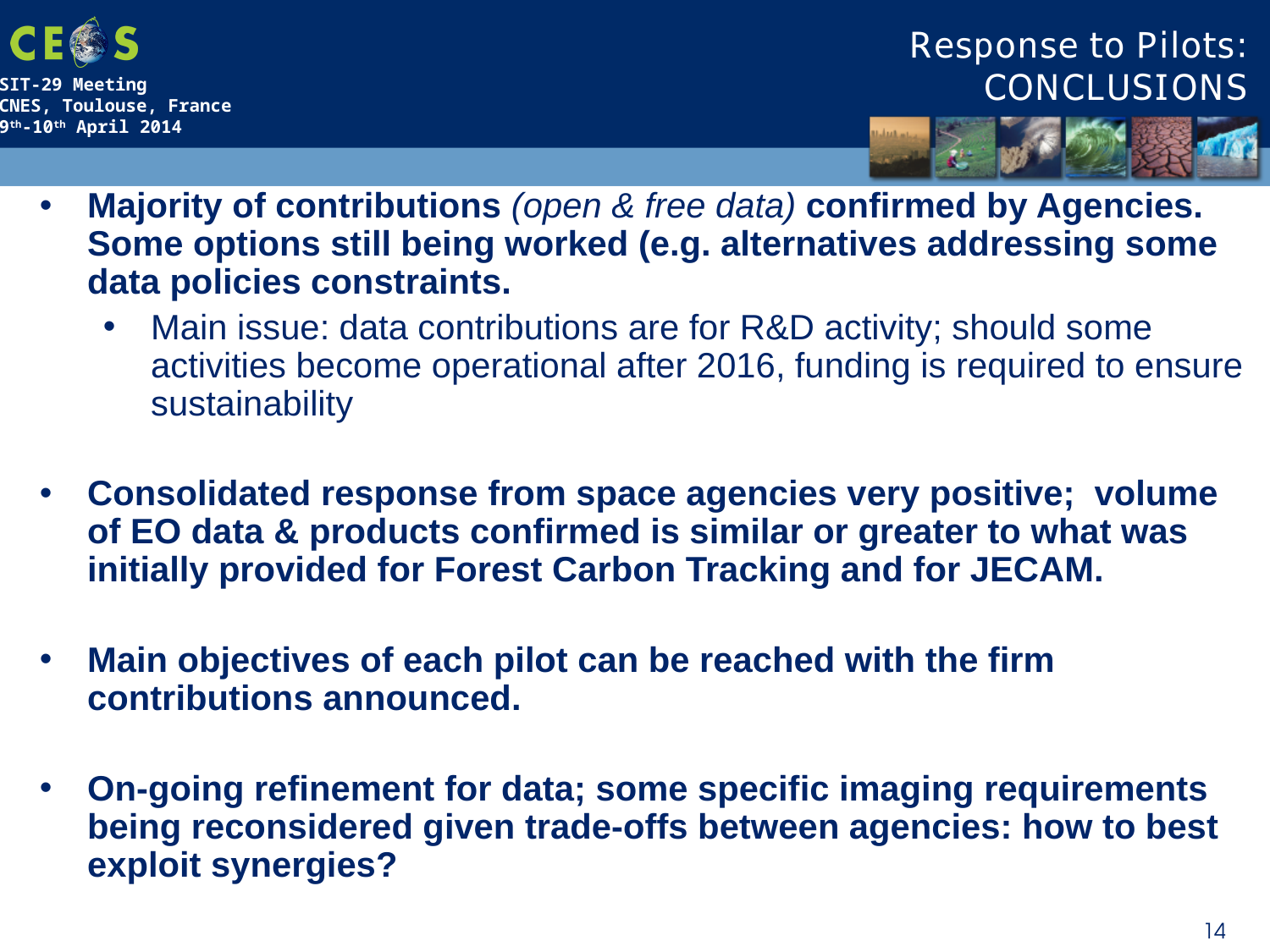

Response to Pilots:
 CONCLUSIONS
Majority of contributions (open & free data) confirmed by Agencies. Some options still being worked (e.g. alternatives addressing some data policies constraints.
Main issue: data contributions are for R&D activity; should some activities become operational after 2016, funding is required to ensure sustainability

Consolidated response from space agencies very positive;  volume of EO data & products confirmed is similar or greater to what was initially provided for Forest Carbon Tracking and for JECAM.

Main objectives of each pilot can be reached with the firm contributions announced.

On-going refinement for data; some specific imaging requirements being reconsidered given trade-offs between agencies: how to best exploit synergies?

14